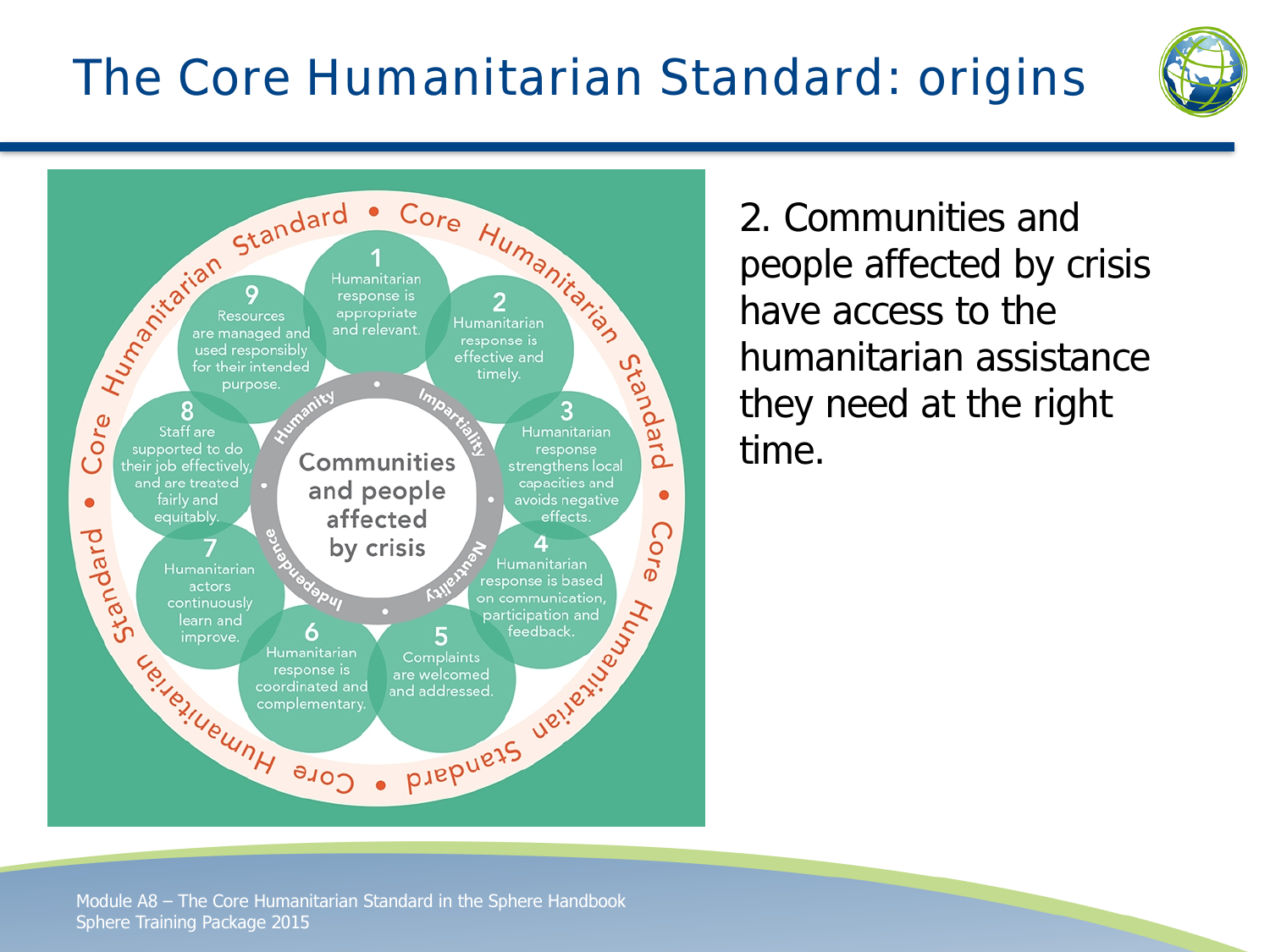

# The Core Humanitarian Standard: origins
2. Communities and people affected by crisis have access to the humanitarian assistance they need at the right time.
Module A8 – The Core Humanitarian Standard in the Sphere Handbook
Sphere Training Package 2015